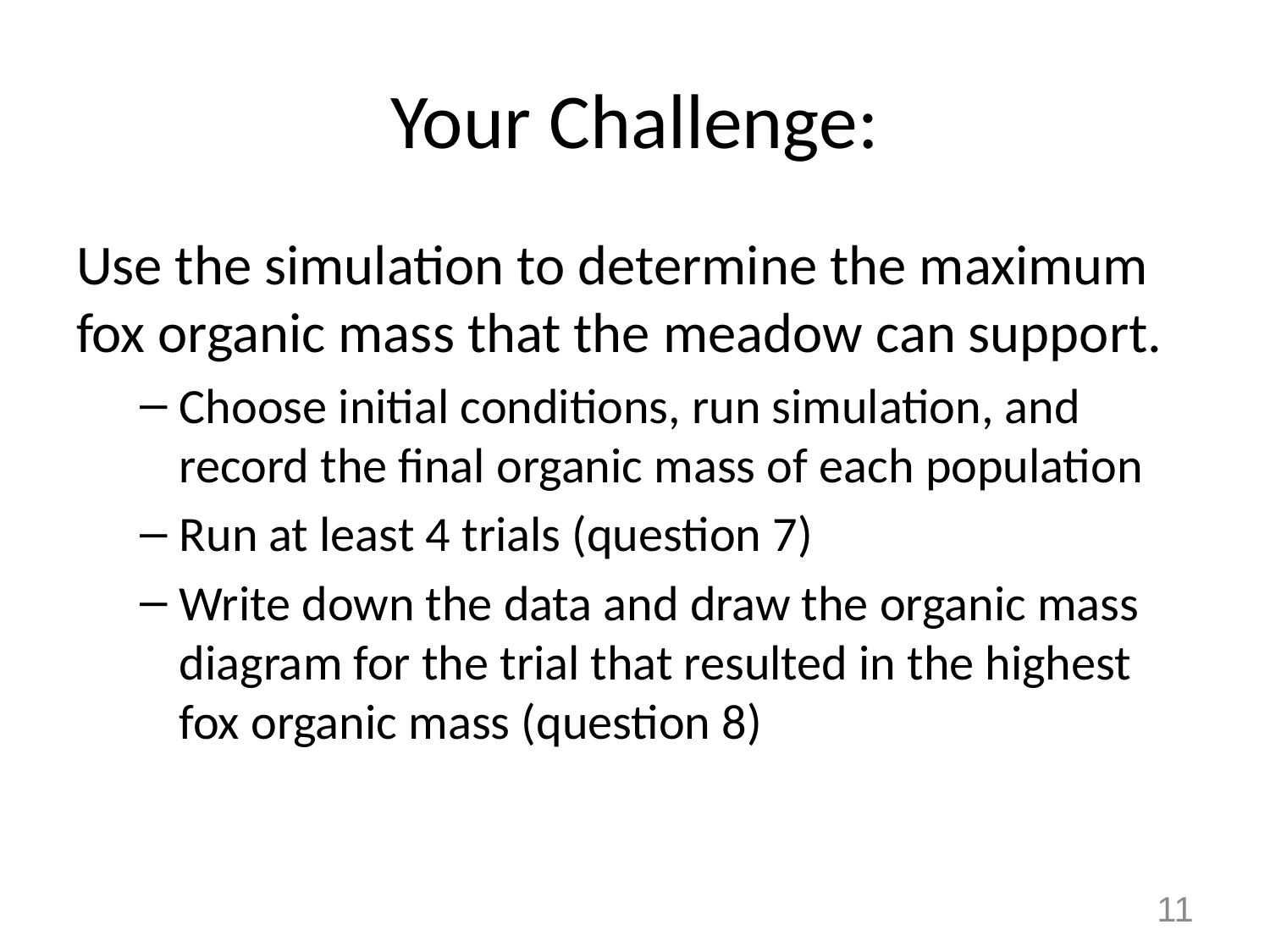

# Your Challenge:
Use the simulation to determine the maximum fox organic mass that the meadow can support.
Choose initial conditions, run simulation, and record the final organic mass of each population
Run at least 4 trials (question 7)
Write down the data and draw the organic mass diagram for the trial that resulted in the highest fox organic mass (question 8)
11